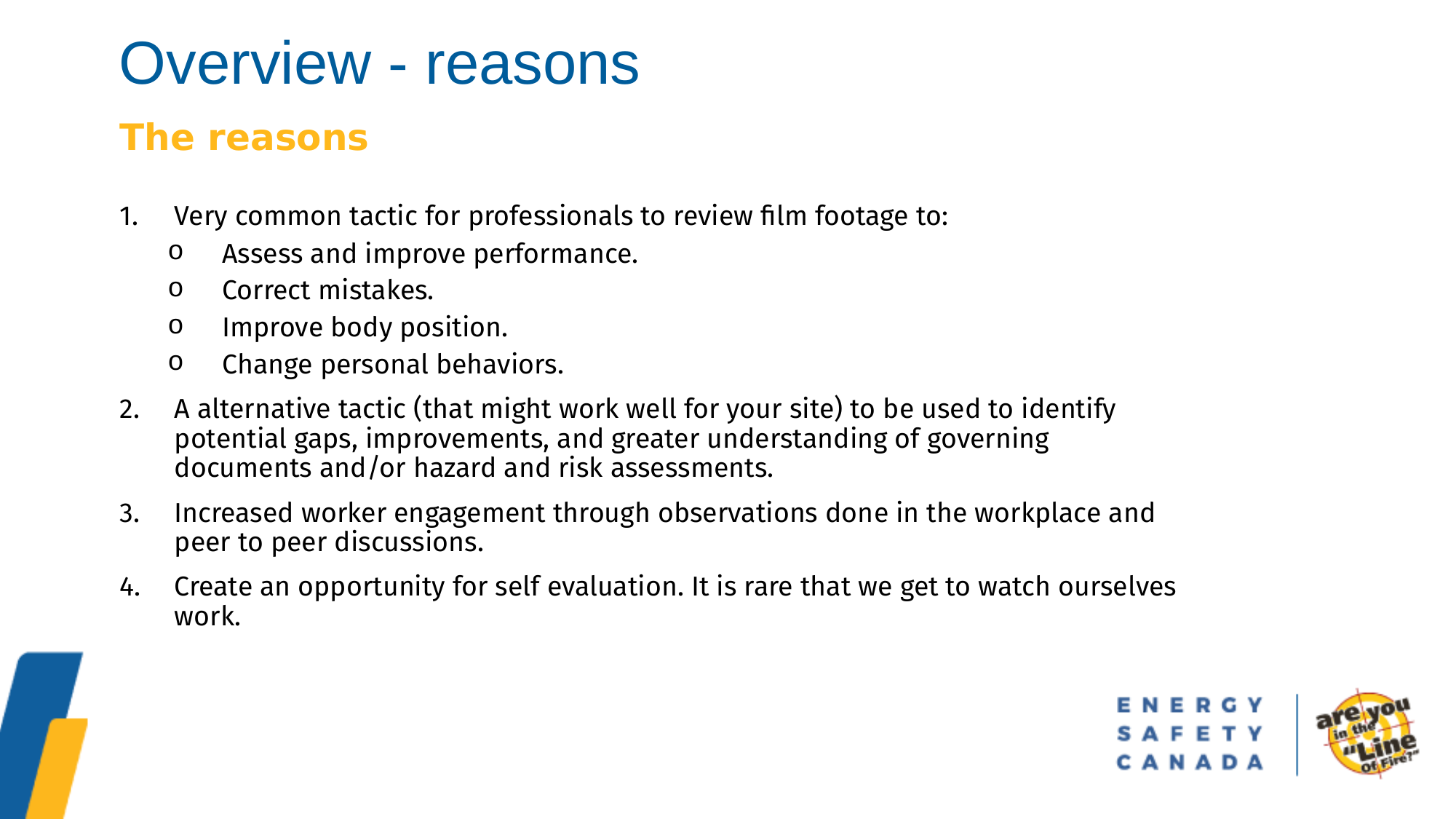

Overview - reasons
The reasons
Very common tactic for professionals to review film footage to:
Assess and improve performance.
Correct mistakes.
Improve body position.
Change personal behaviors.
A alternative tactic (that might work well for your site) to be used to identify potential gaps, improvements, and greater understanding of governing documents and/or hazard and risk assessments.
Increased worker engagement through observations done in the workplace and peer to peer discussions.
Create an opportunity for self evaluation. It is rare that we get to watch ourselves work.